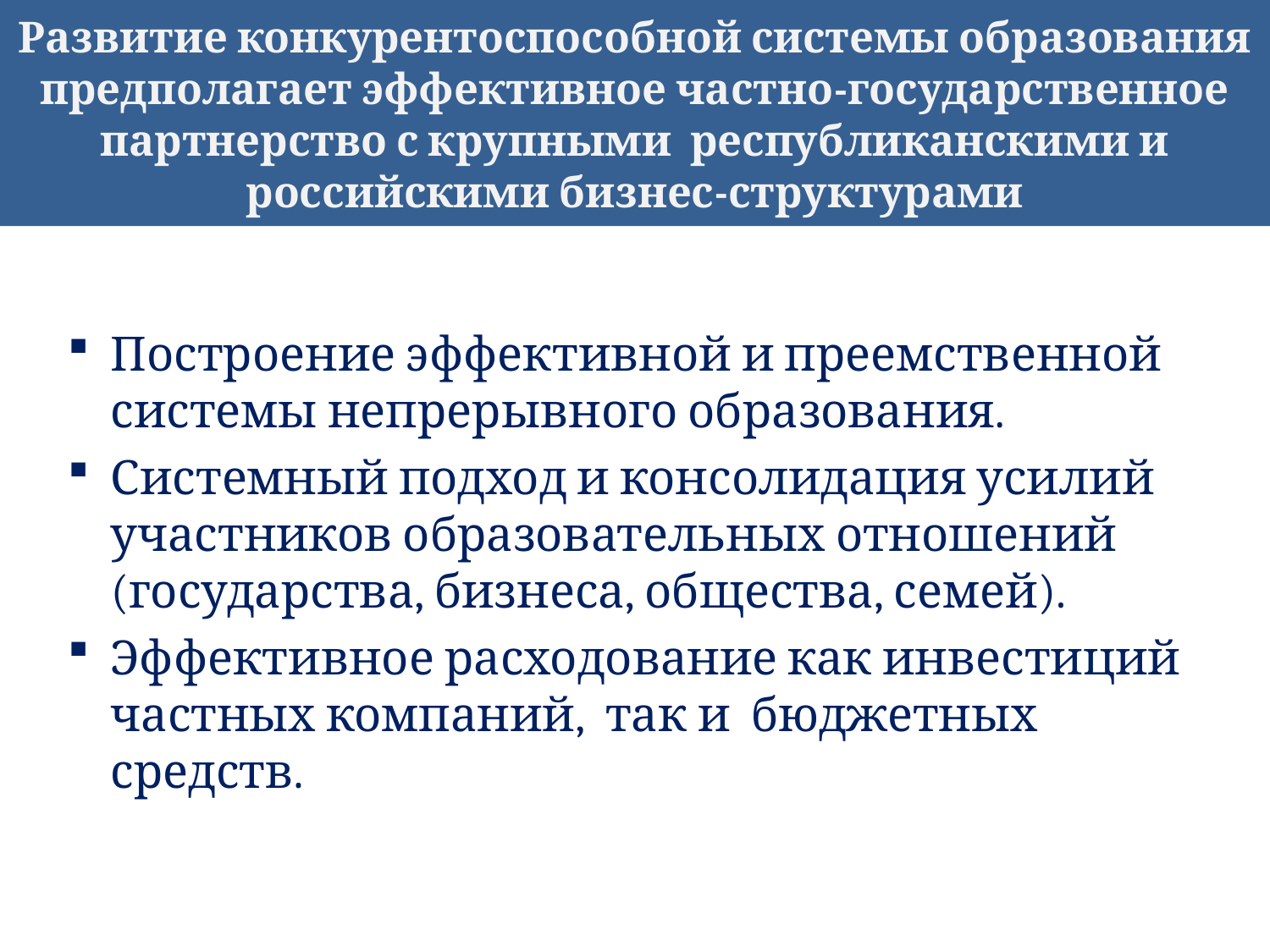

# Развитие конкурентоспособной системы образования предполагает эффективное частно-государственное партнерство с крупными  республиканскими и российскими бизнес-структурами

Построение эффективной и преемственной системы непрерывного образования.
Системный подход и консолидация усилий участников образовательных отношений (государства, бизнеса, общества, семей).
Эффективное расходование как инвестиций частных компаний,  так и  бюджетных средств.